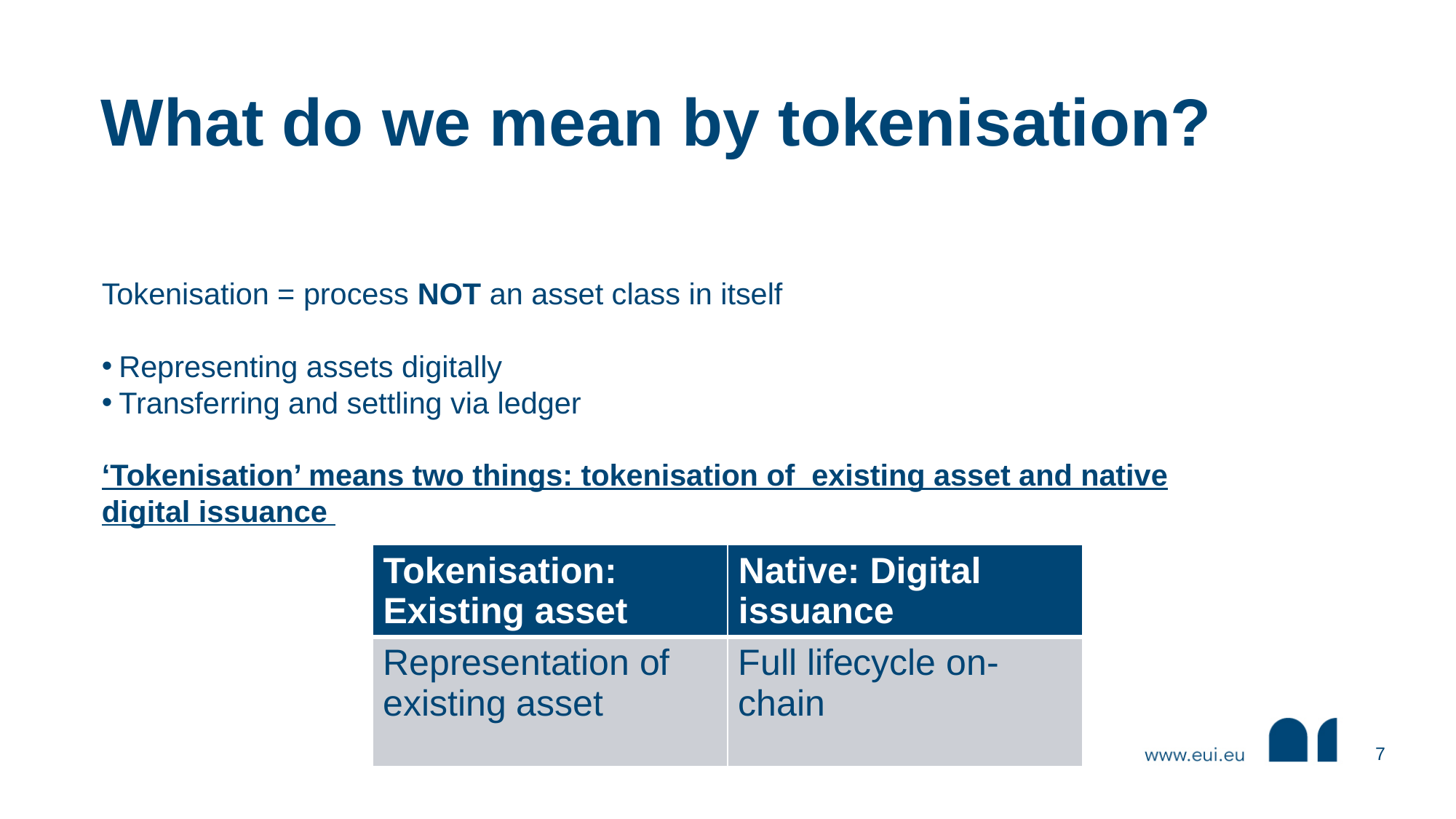

# What do we mean by tokenisation?
Tokenisation = process NOT an asset class in itself

 Representing assets digitally
 Transferring and settling via ledger

‘Tokenisation’ means two things: tokenisation of  existing asset and native digital issuance
| Tokenisation: Existing asset | Native: Digital issuance |
| --- | --- |
| Representation of existing asset | Full lifecycle on-chain |
7